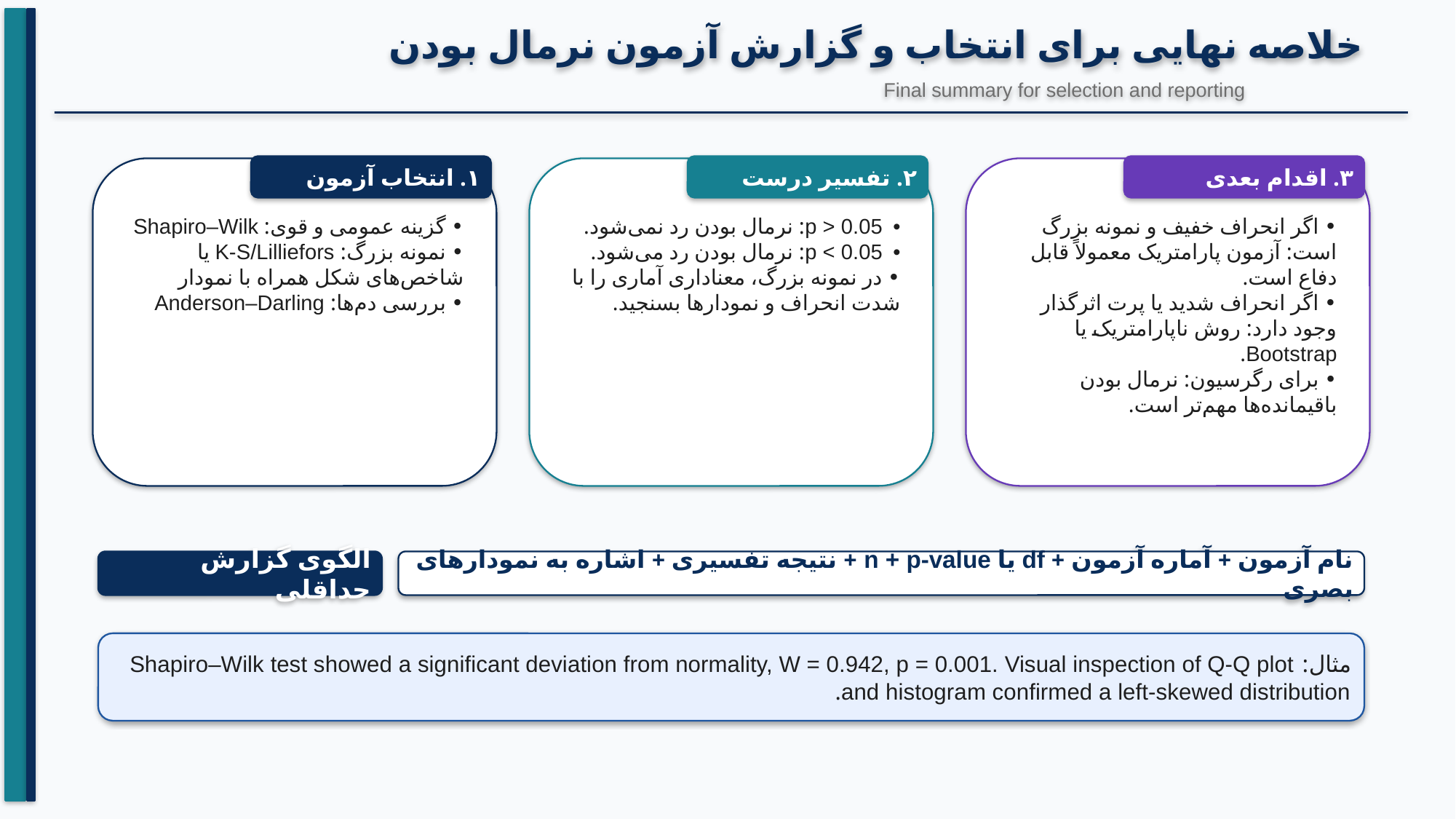

خلاصه نهایی برای انتخاب و گزارش آزمون نرمال بودن
Final summary for selection and reporting

۱. انتخاب آزمون
۲. تفسیر درست
۳. اقدام بعدی

• گزینه عمومی و قوی: Shapiro–Wilk
• نمونه بزرگ: K-S/Lilliefors یا شاخص‌های شکل همراه با نمودار
• بررسی دم‌ها: Anderson–Darling
• p > 0.05: نرمال بودن رد نمی‌شود.
• p < 0.05: نرمال بودن رد می‌شود.
• در نمونه بزرگ، معناداری آماری را با شدت انحراف و نمودارها بسنجید.
• اگر انحراف خفیف و نمونه بزرگ است: آزمون پارامتریک معمولاً قابل دفاع است.
• اگر انحراف شدید یا پرت اثرگذار وجود دارد: روش ناپارامتریک یا Bootstrap.
• برای رگرسیون: نرمال بودن باقیمانده‌ها مهم‌تر است.
الگوی گزارش حداقلی
نام آزمون + آماره آزمون + df یا n + p-value + نتیجه تفسیری + اشاره به نمودارهای بصری
مثال: Shapiro–Wilk test showed a significant deviation from normality, W = 0.942, p = 0.001. Visual inspection of Q-Q plot and histogram confirmed a left-skewed distribution.